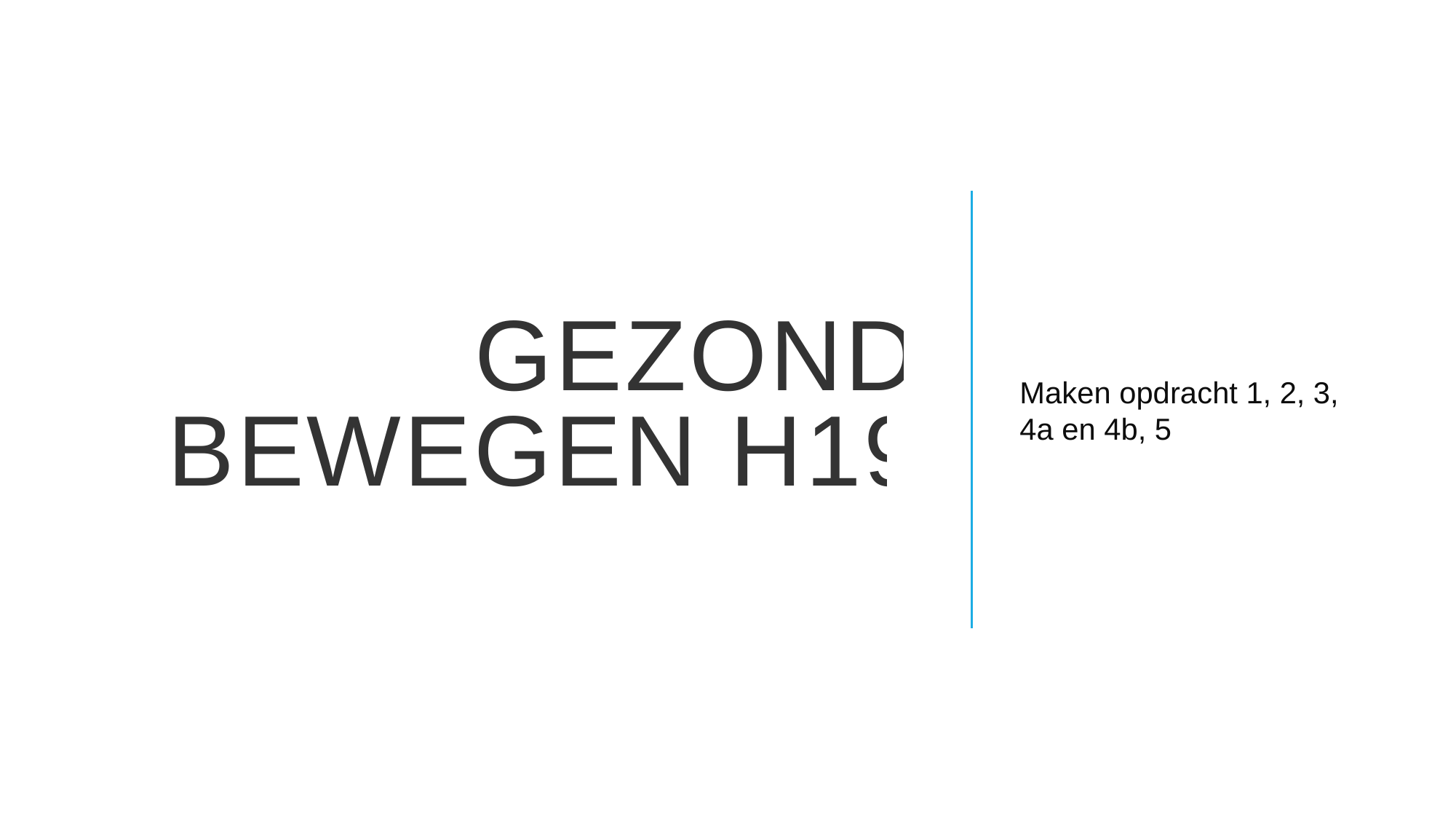

# Gezond bewegen H19
Maken opdracht 1, 2, 3, 4a en 4b, 5